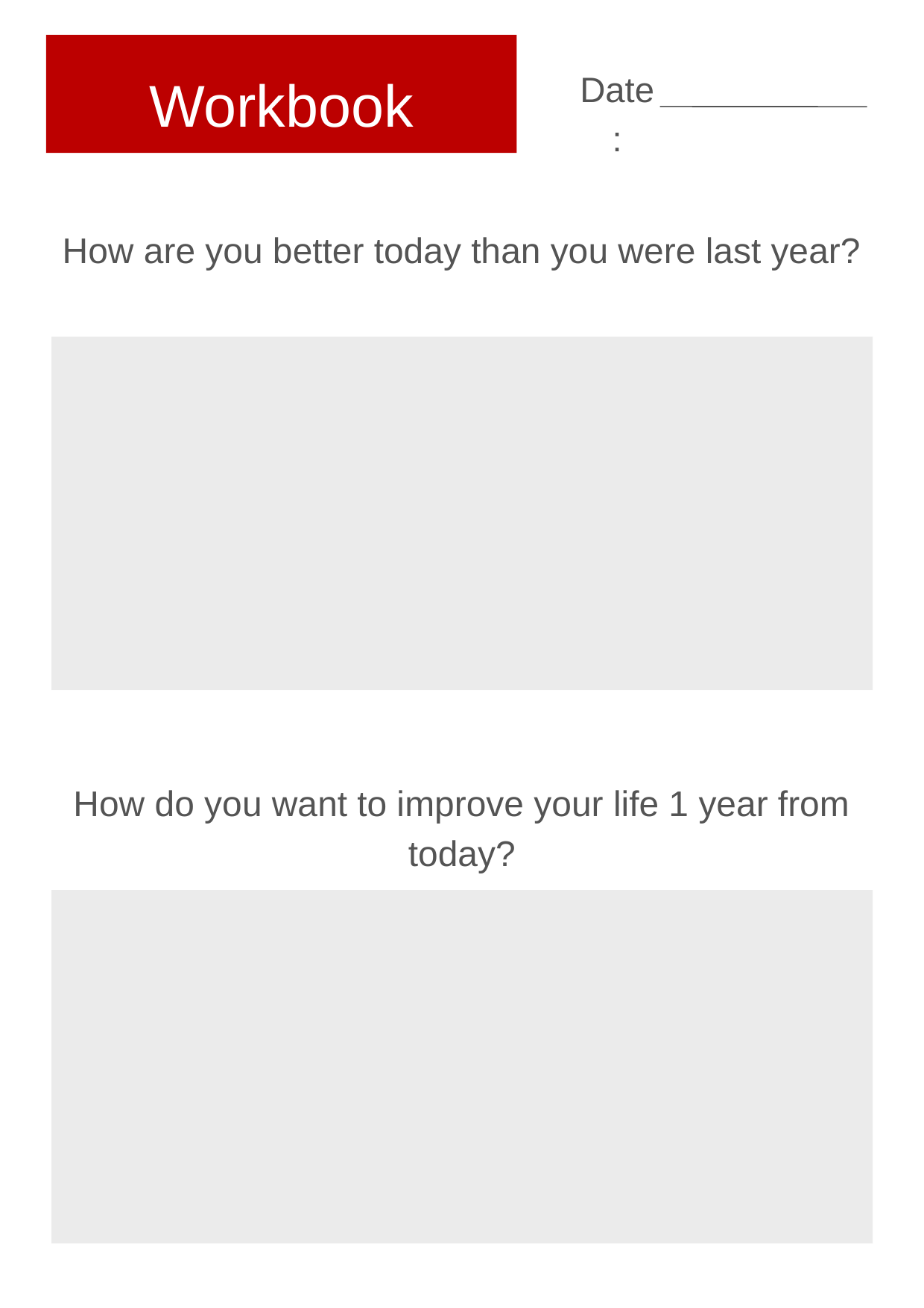

Workbook
Date:

How are you better today than you were last year?

How do you want to improve your life 1 year from today?